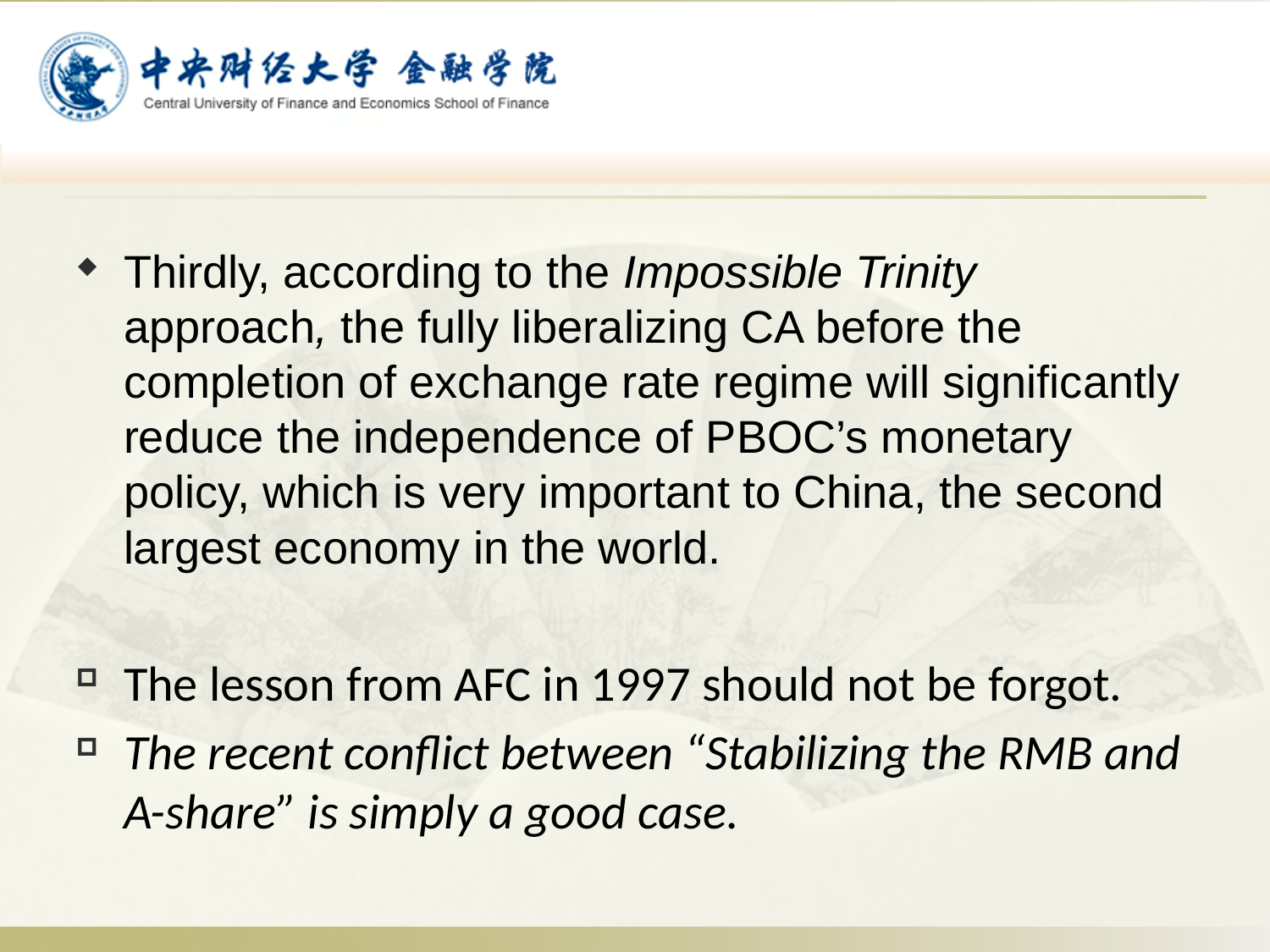

Thirdly, according to the Impossible Trinity approach, the fully liberalizing CA before the completion of exchange rate regime will significantly reduce the independence of PBOC’s monetary policy, which is very important to China, the second largest economy in the world.

The lesson from AFC in 1997 should not be forgot.
The recent conflict between “Stabilizing the RMB and A-share” is simply a good case.